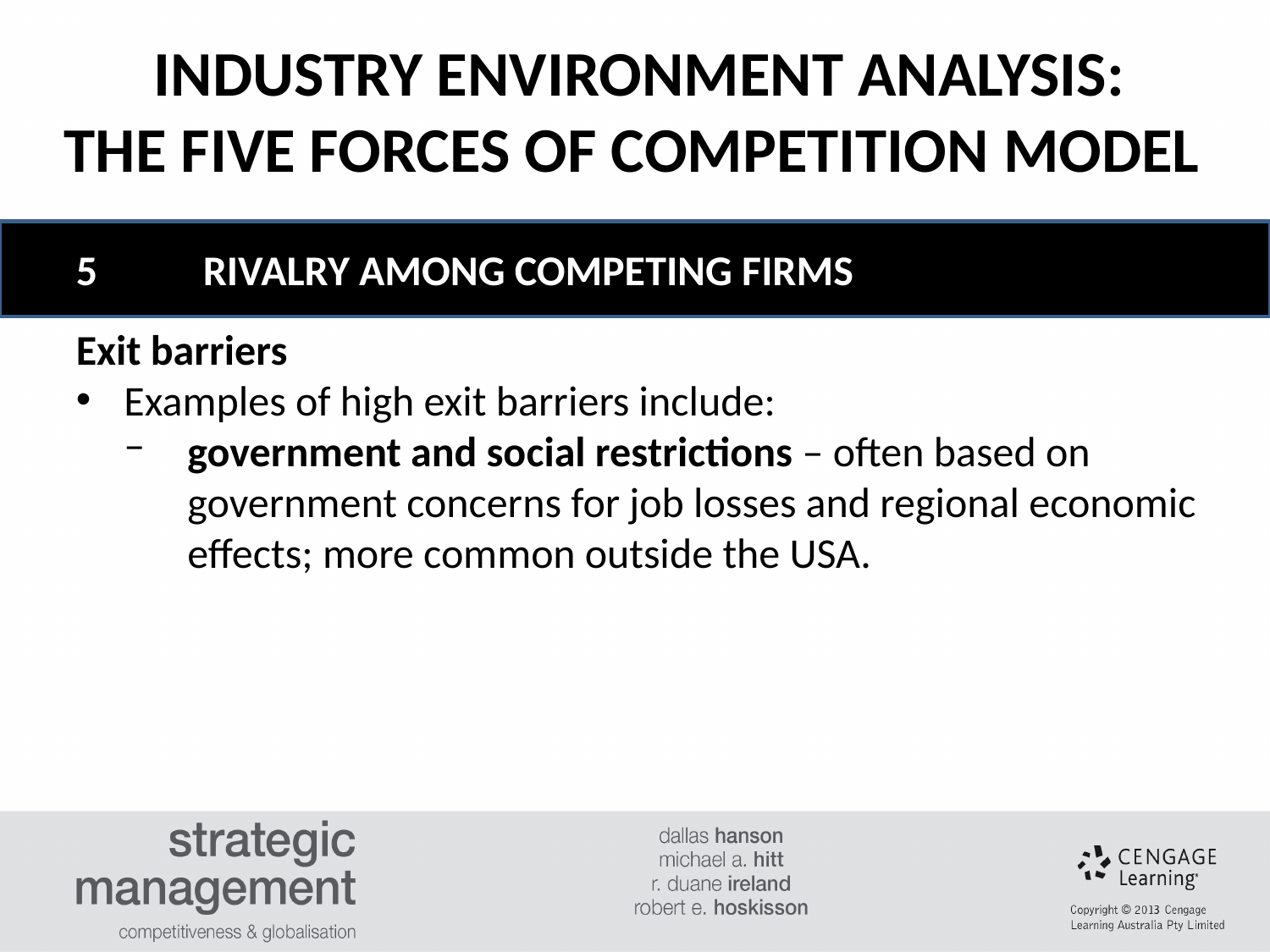

INDUSTRY ENVIRONMENT ANALYSIS:
THE FIVE FORCES OF COMPETITION MODEL
#

5	RIVALRY AMONG COMPETING FIRMS
Exit barriers
Examples of high exit barriers include:
government and social restrictions – often based on government concerns for job losses and regional economic effects; more common outside the USA.